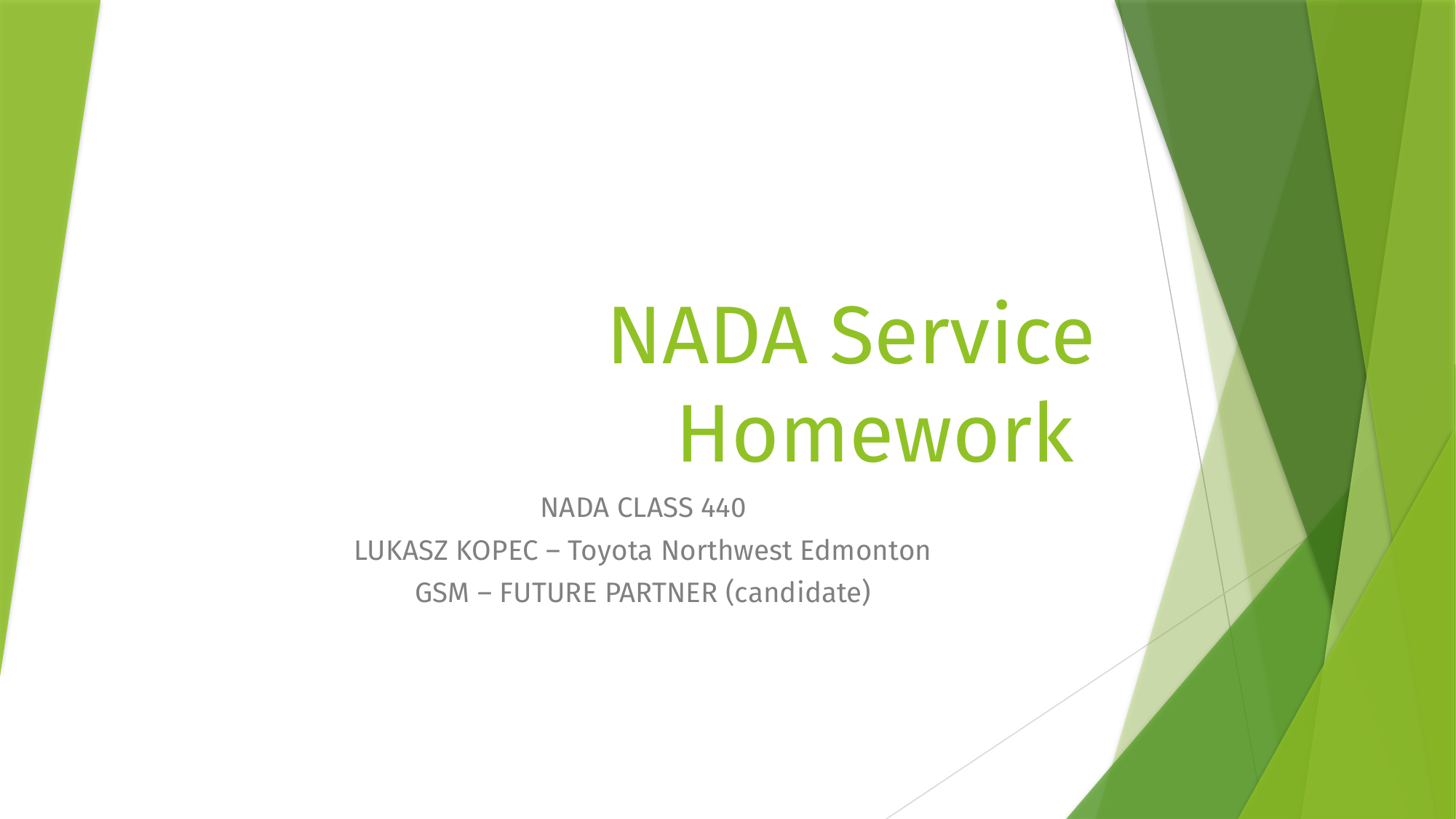

# NADA Service Homework
NADA CLASS 440
LUKASZ KOPEC – Toyota Northwest Edmonton
GSM – FUTURE PARTNER (candidate)